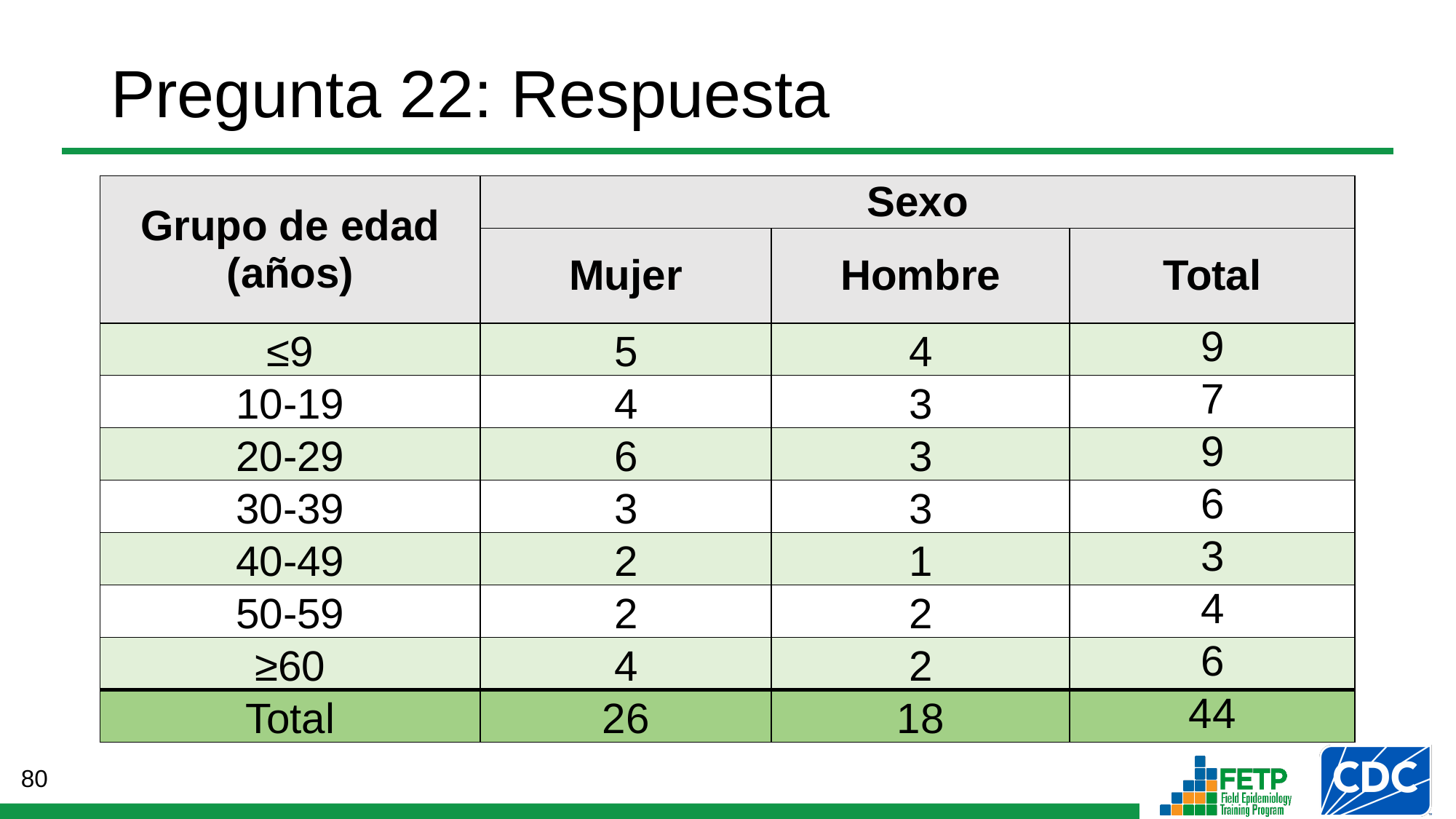

# Pregunta 22: Respuesta
| Grupo de edad (años) | Sexo |  |  |
| --- | --- | --- | --- |
|  | Mujer | Hombre | Total |
| ≤9 | 5 | 4 | 9 |
| 10-19 | 4 | 3 | 7 |
| 20-29 | 6 | 3 | 9 |
| 30-39 | 3 | 3 | 6 |
| 40-49 | 2 | 1 | 3 |
| 50-59 | 2 | 2 | 4 |
| ≥60 | 4 | 2 | 6 |
| Total | 26 | 18 | 44 |